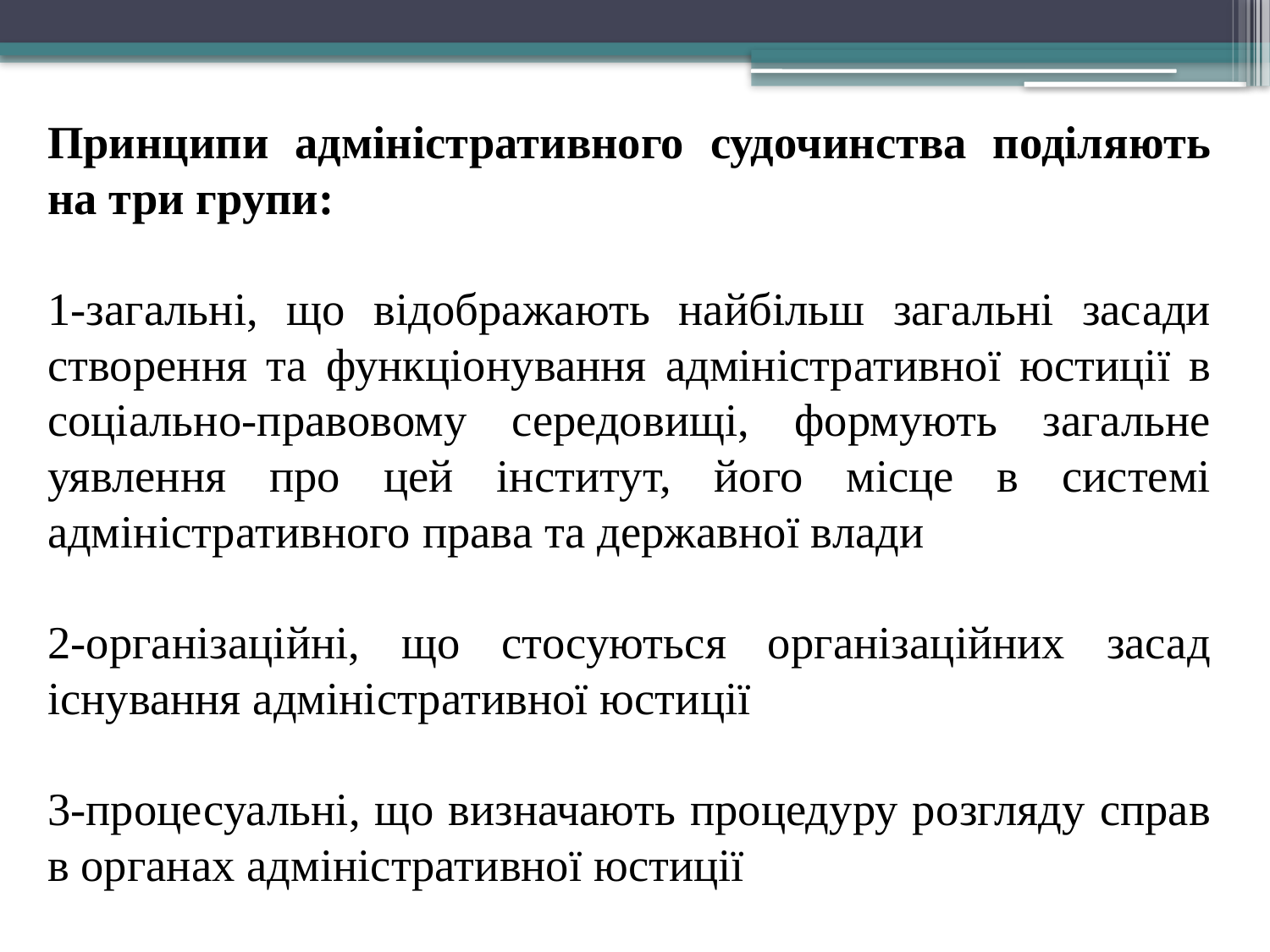

Принципи адміністративного судочинства поділяють на три групи:

1-загальні, що відображають найбільш загальні засади створення та функціонування адміністративної юстиції в соціально-правовому середовищі, формують загальне уявлення про цей інститут, його місце в системі адміністративного права та державної влади

2-організаційні, що стосуються організаційних засад існування адміністративної юстиції

3-процесуальні, що визначають процедуру розгляду справ в органах адміністративної юстиції